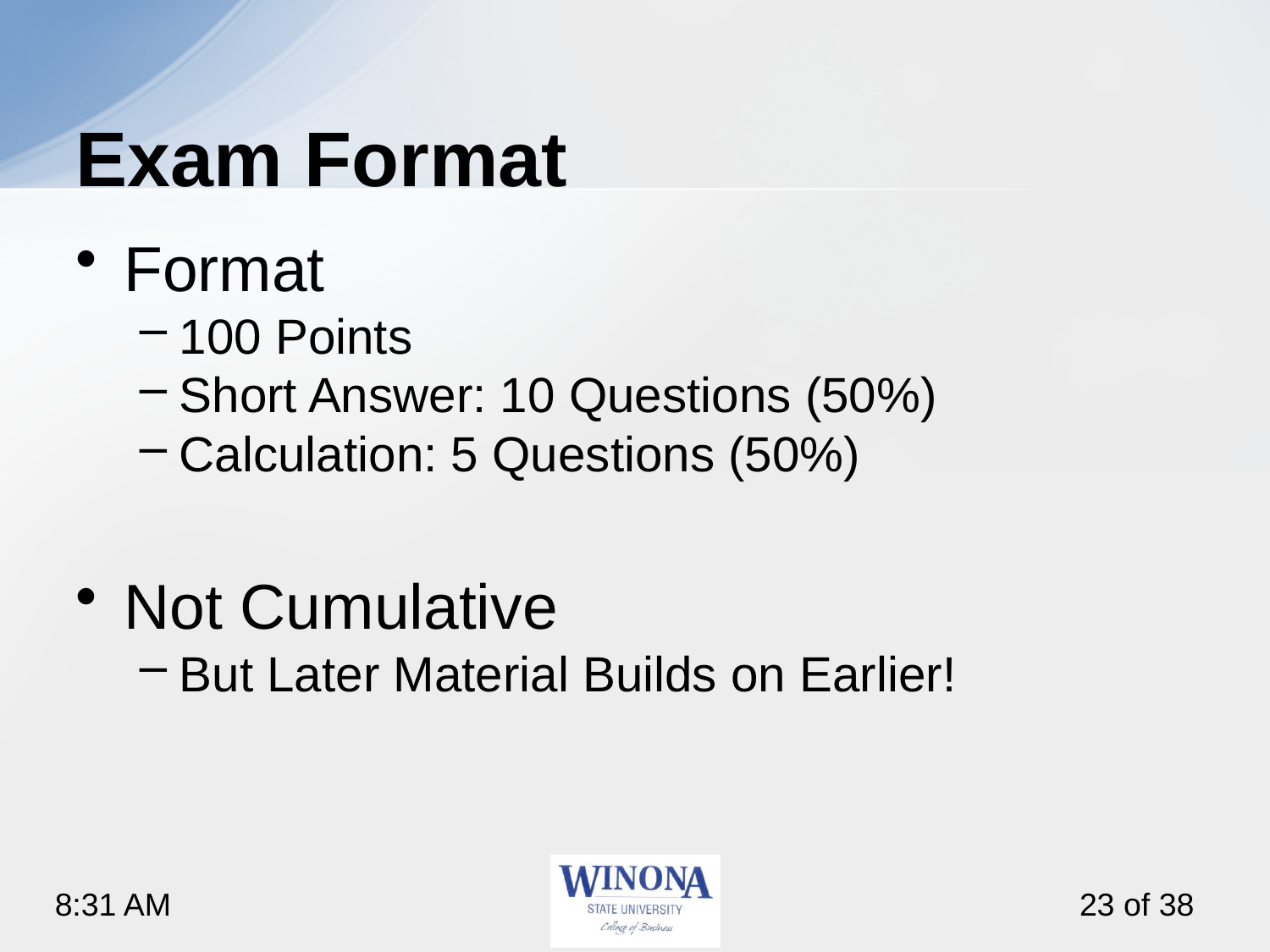

# Exam Format
Format
100 Points
Short Answer: 10 Questions (50%)
Calculation: 5 Questions (50%)

Not Cumulative
But Later Material Builds on Earlier!